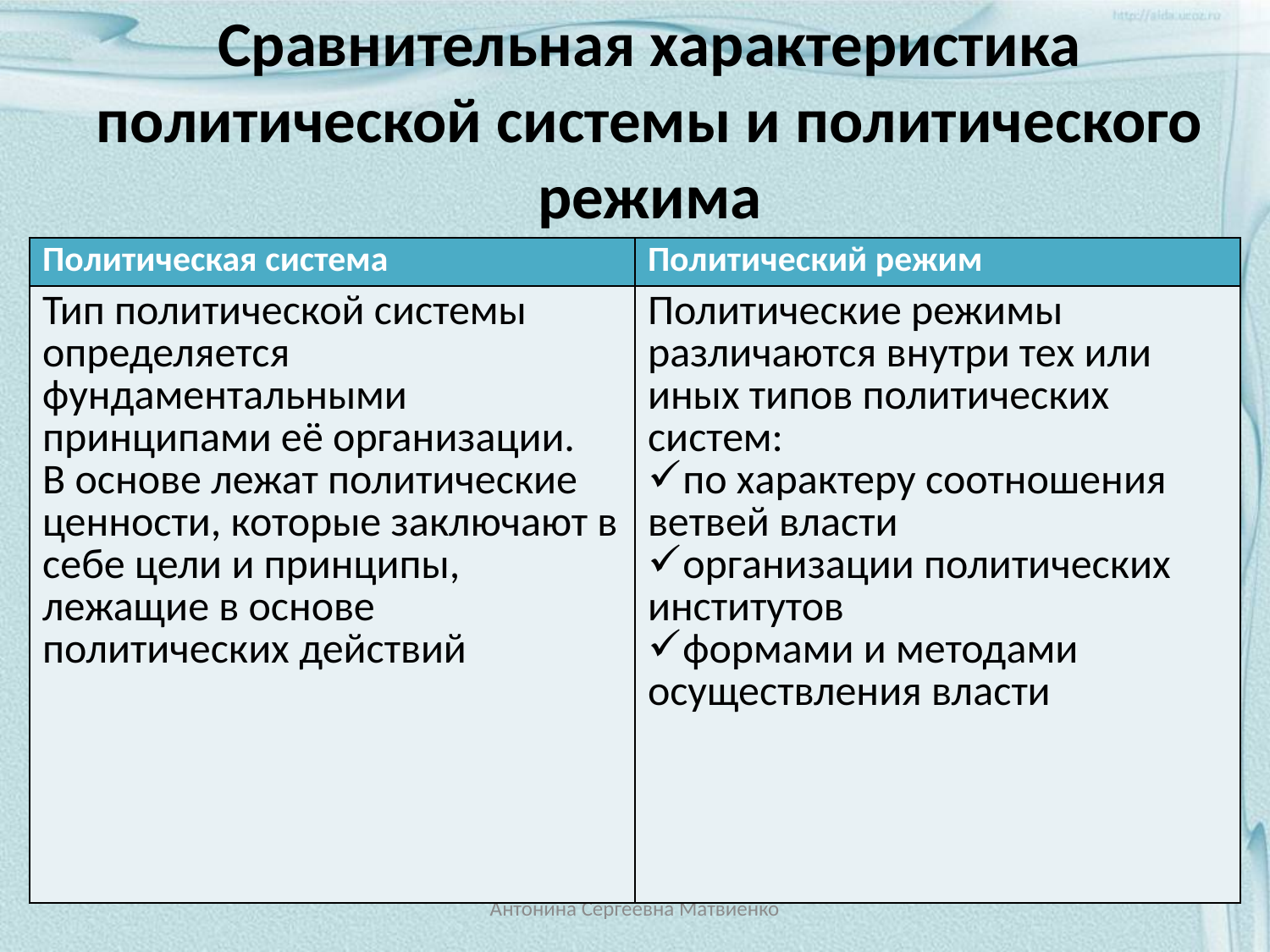

# Сравнительная характеристика политической системы и политического режима
| Политическая система | Политический режим |
| --- | --- |
| Тип политической системы определяется фундаментальными принципами её организации. В основе лежат политические ценности, которые заключают в себе цели и принципы, лежащие в основе политических действий | Политические режимы различаются внутри тех или иных типов политических систем: по характеру соотношения ветвей власти организации политических институтов формами и методами осуществления власти |
Антонина Сергеевна Матвиенко